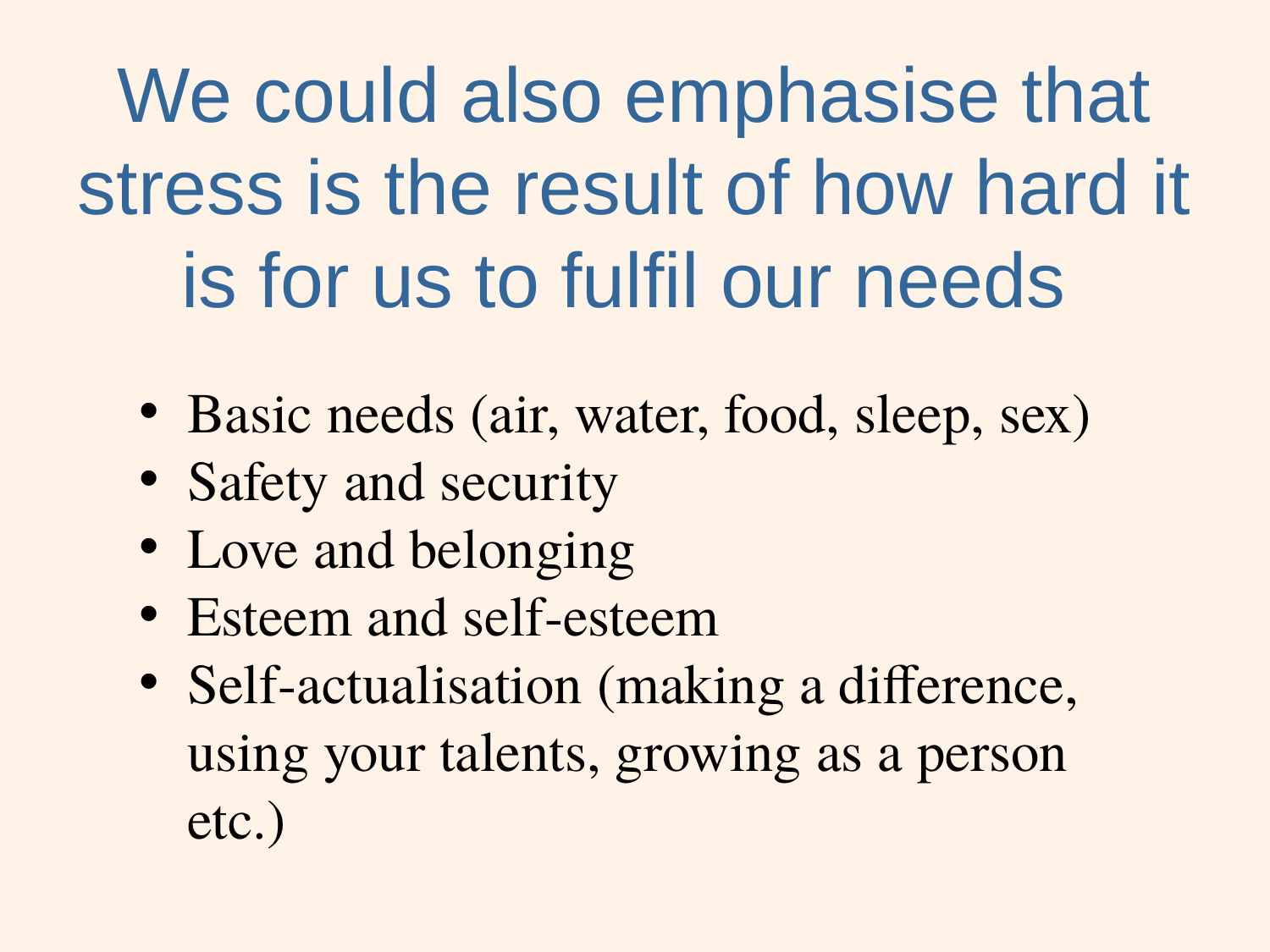

# We could also emphasise that stress is the result of how hard it is for us to fulfil our needs
Basic needs (air, water, food, sleep, sex)
Safety and security
Love and belonging
Esteem and self-esteem
Self-actualisation (making a difference, using your talents, growing as a person etc.)